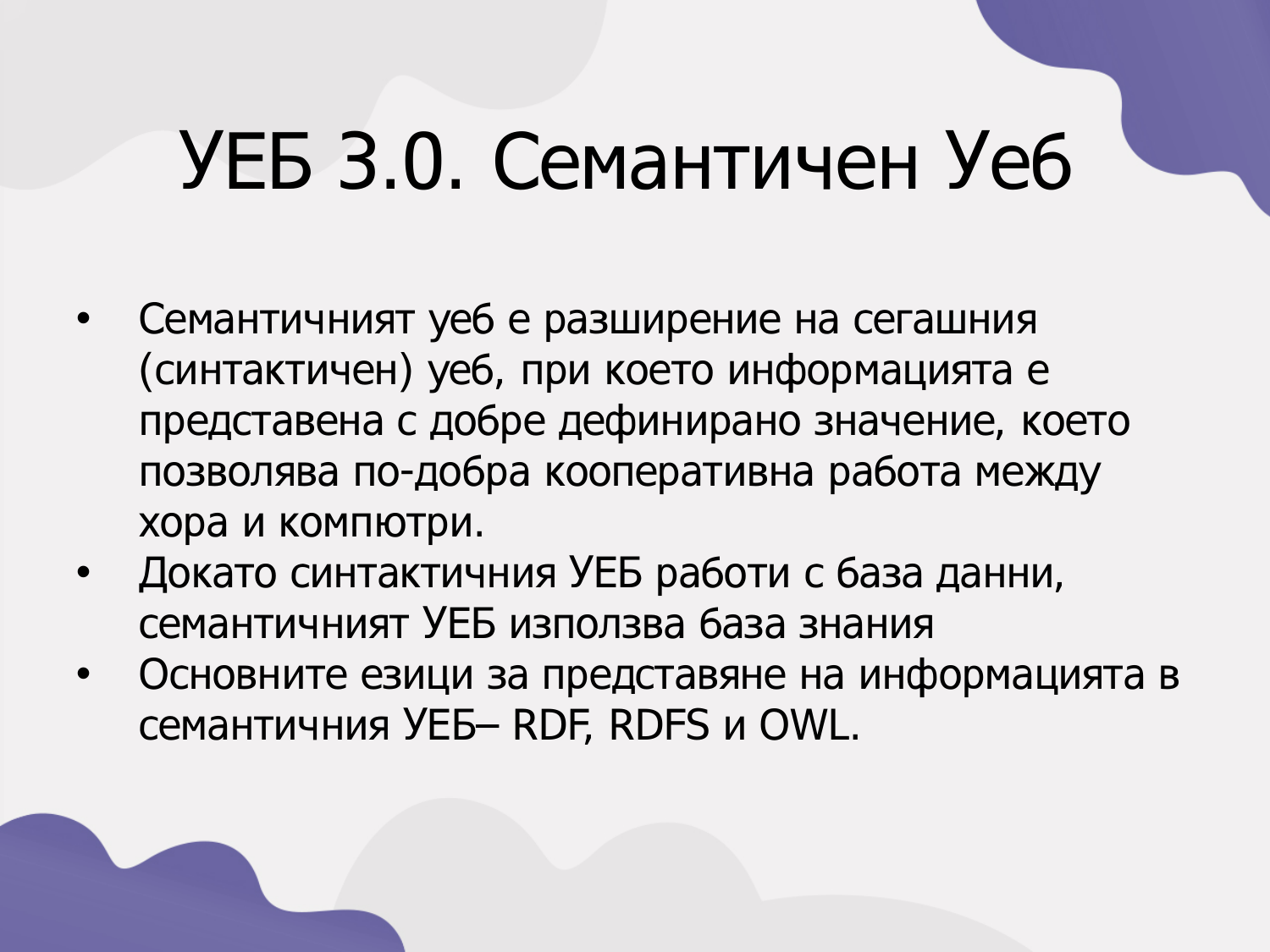

УЕБ 3.0. Семантичен Уеб
Семантичният уеб е разширение на сегашния (синтактичен) уеб, при което информацията е представена с добре дефинирано значение, което позволява по-добра кооперативна работа между хора и компютри.
Докато синтактичния УЕБ работи с база данни, семантичният УЕБ използва база знания
Основните езици за представяне на информацията в семантичния УЕБ– RDF, RDFS и OWL.